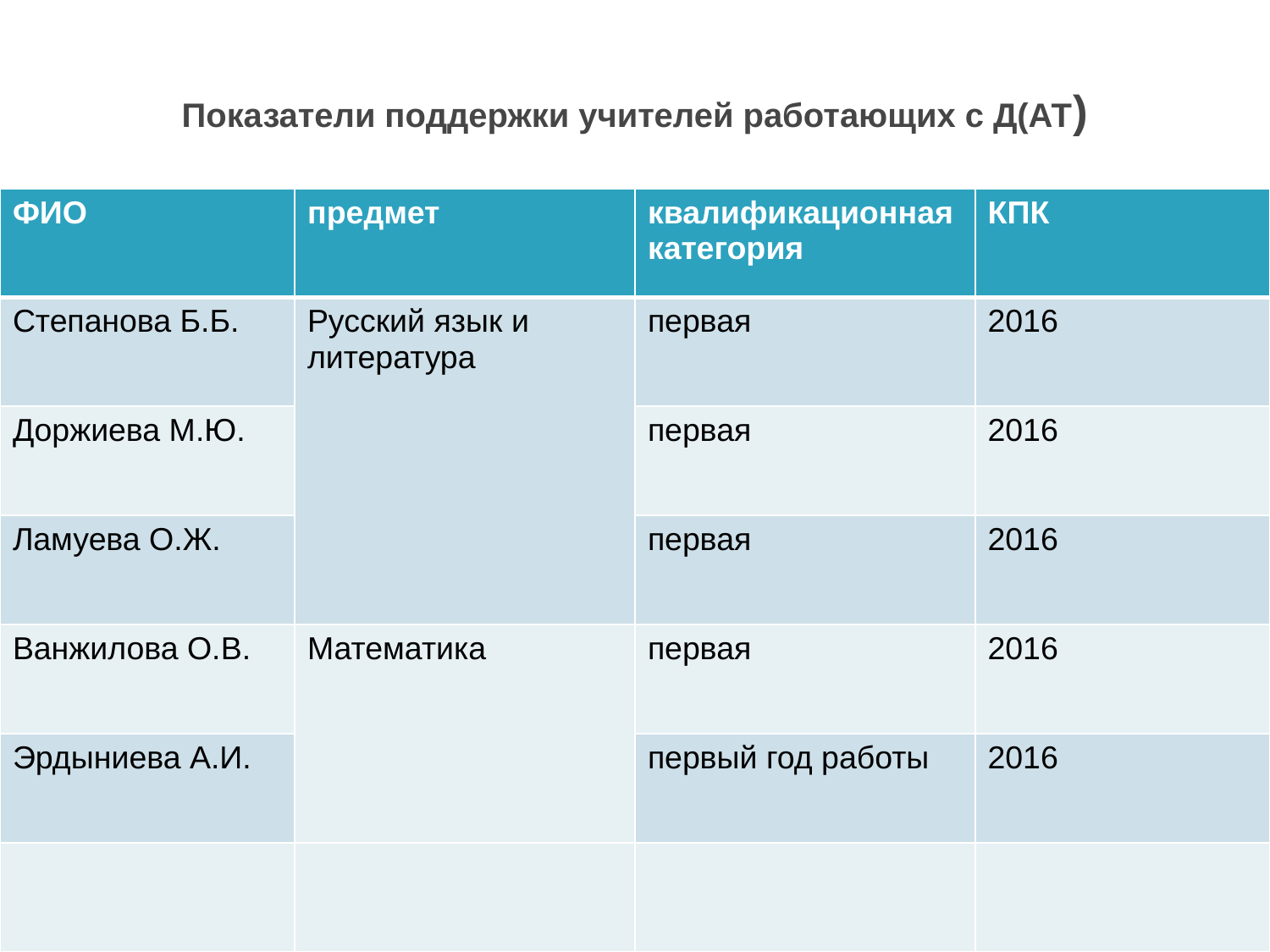

# Показатели поддержки учителей работающих с Д(АТ)
| ФИО | предмет | квалификационная категория | КПК |
| --- | --- | --- | --- |
| Степанова Б.Б. | Русский язык и литература | первая | 2016 |
| Доржиева М.Ю. |  | первая | 2016 |
| Ламуева О.Ж. |  | первая | 2016 |
| Ванжилова О.В. | Математика | первая | 2016 |
| Эрдыниева А.И. |  | первый год работы | 2016 |
|  |  |  |  |